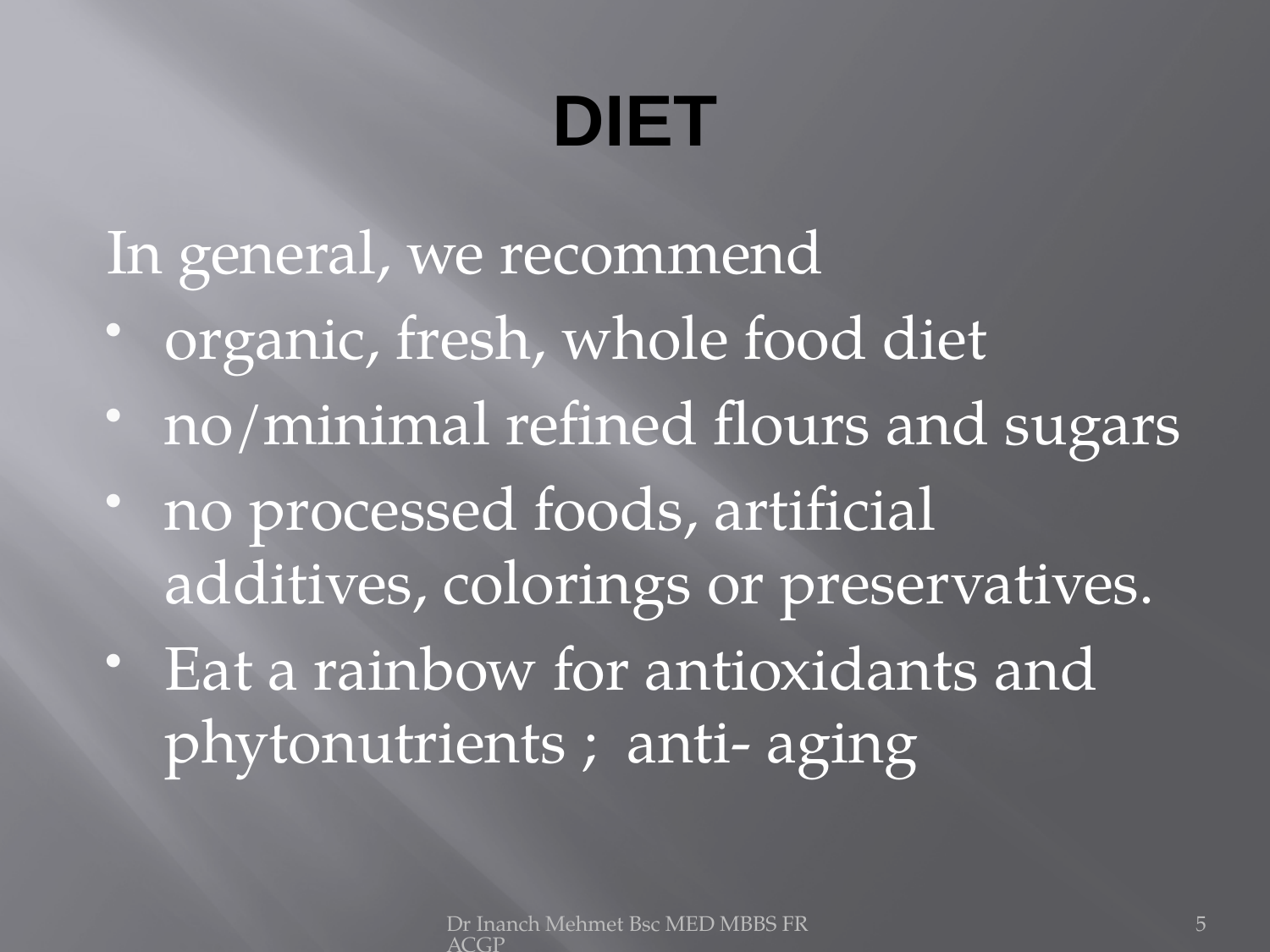

# DIET
In general, we recommend
organic, fresh, whole food diet
no/minimal refined flours and sugars
no processed foods, artificial additives, colorings or preservatives.
Eat a rainbow for antioxidants and phytonutrients ;  anti- aging
Dr Inanch Mehmet Bsc MED MBBS FRACGP
5